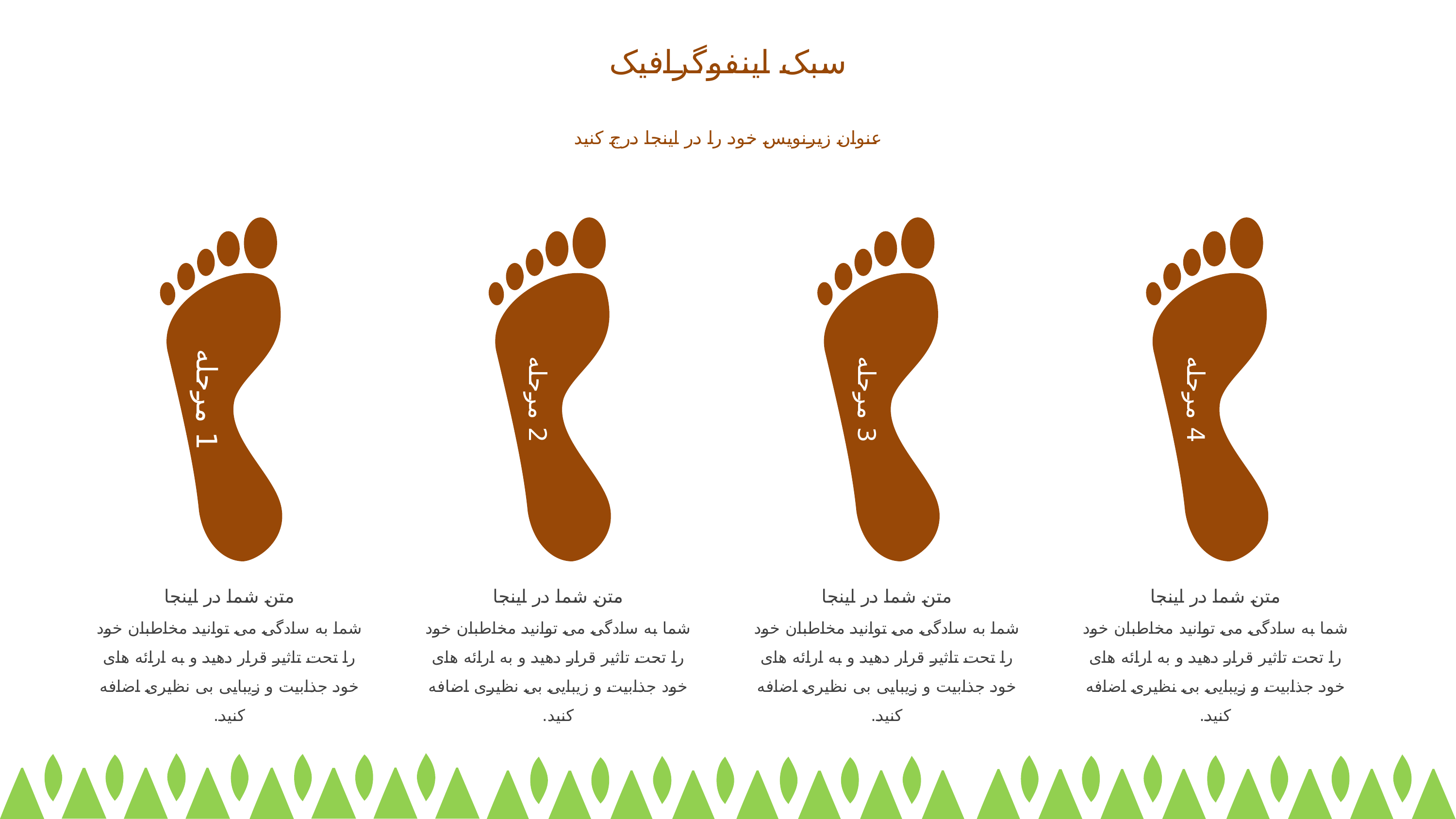

سبک اینفوگرافیک
عنوان زیرنویس خود را در اینجا درج کنید

1 مرحله
2 مرحله
3 مرحله
4 مرحله
متن شما در اینجا
متن شما در اینجا
متن شما در اینجا
متن شما در اینجا
شما به سادگی می توانید مخاطبان خود را تحت تاثیر قرار دهید و به ارائه های خود جذابیت و زیبایی بی نظیری اضافه کنید.
شما به سادگی می توانید مخاطبان خود را تحت تاثیر قرار دهید و به ارائه های خود جذابیت و زیبایی بی نظیری اضافه کنید.
شما به سادگی می توانید مخاطبان خود را تحت تاثیر قرار دهید و به ارائه های خود جذابیت و زیبایی بی نظیری اضافه کنید.
شما به سادگی می توانید مخاطبان خود را تحت تاثیر قرار دهید و به ارائه های خود جذابیت و زیبایی بی نظیری اضافه کنید.